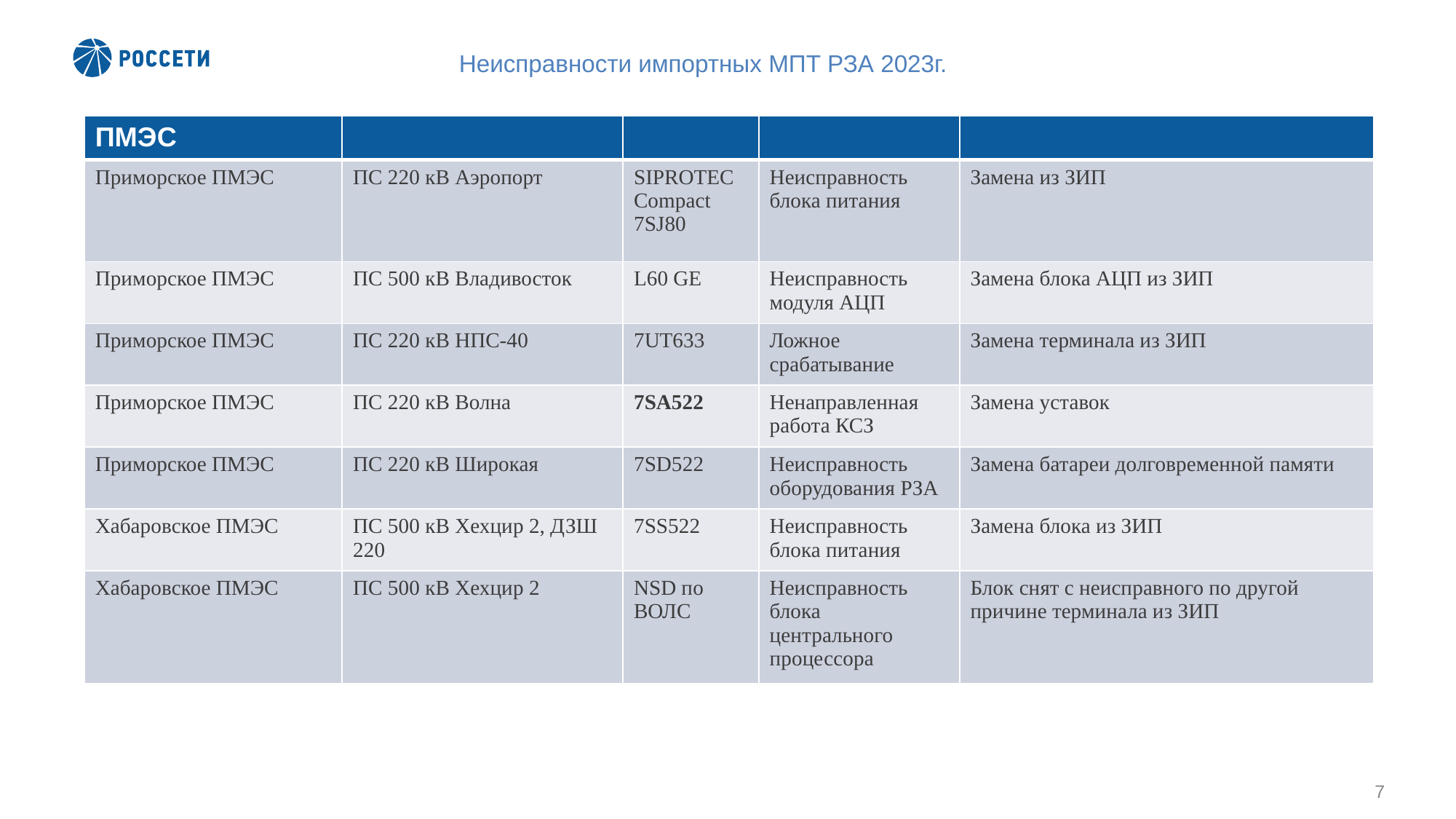

# Неисправности импортных МПТ РЗА 2023г.
| ПМЭС |  |  |  |  |
| --- | --- | --- | --- | --- |
| Приморское ПМЭС | ПС 220 кВ Аэропорт | SIPROTEC Compact 7SJ80 | Неисправность блока питания | Замена из ЗИП |
| Приморское ПМЭС | ПС 500 кВ Владивосток | L60 GE | Неисправность модуля АЦП | Замена блока АЦП из ЗИП |
| Приморское ПМЭС | ПС 220 кВ НПС-40 | 7UT633 | Ложное срабатывание | Замена терминала из ЗИП |
| Приморское ПМЭС | ПС 220 кВ Волна | 7SA522 | Ненаправленная работа КСЗ | Замена уставок |
| Приморское ПМЭС | ПС 220 кВ Широкая | 7SD522 | Неисправность оборудования РЗА | Замена батареи долговременной памяти |
| Хабаровское ПМЭС | ПС 500 кВ Хехцир 2, ДЗШ 220 | 7SS522 | Неисправность блока питания | Замена блока из ЗИП |
| Хабаровское ПМЭС | ПС 500 кВ Хехцир 2 | NSD по ВОЛС | Неисправность блока центрального процессора | Блок снят с неисправного по другой причине терминала из ЗИП |